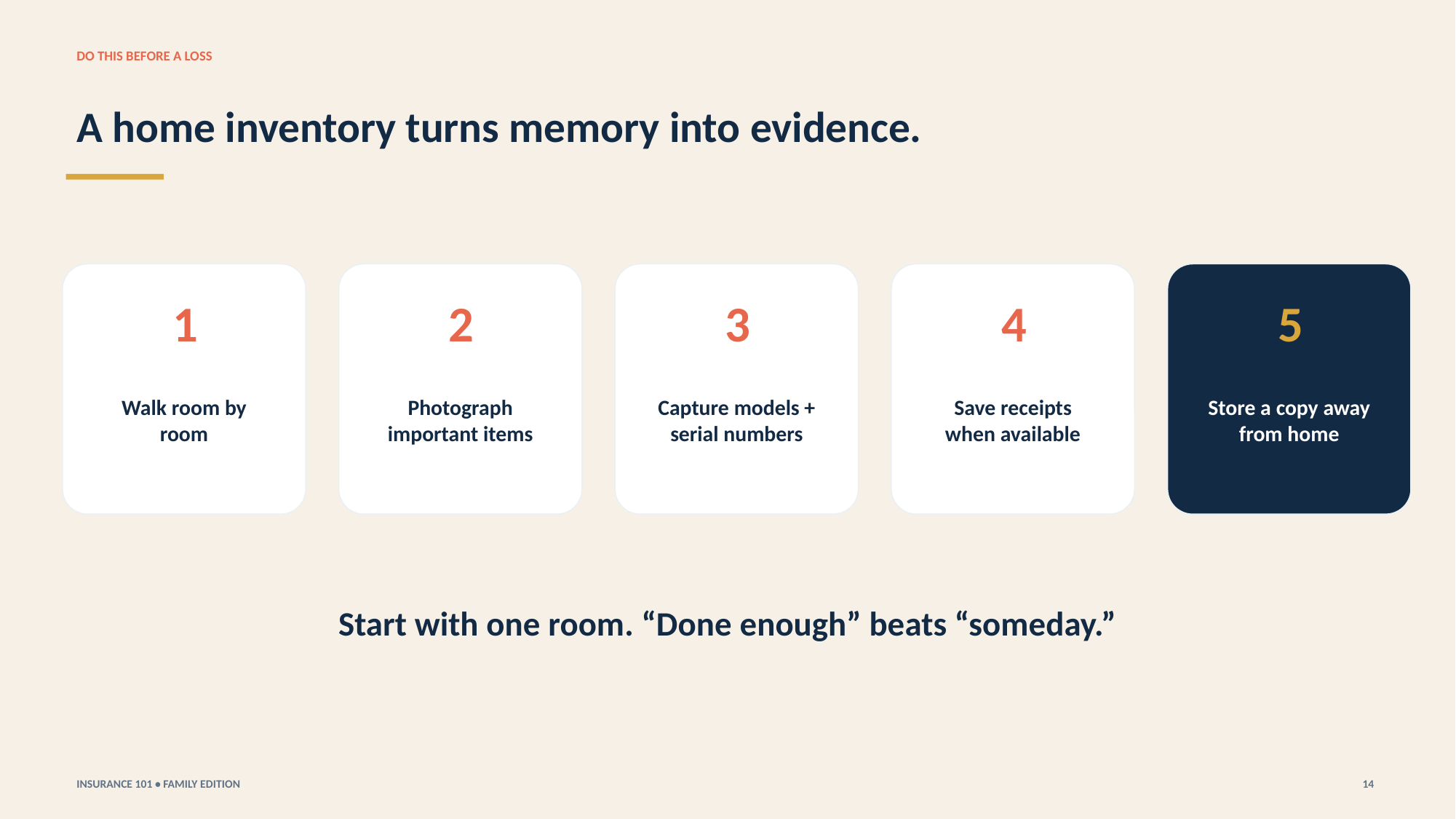

DO THIS BEFORE A LOSS
A home inventory turns memory into evidence.

1
2
3
4
5
Walk room by room
Photograph important items
Capture models + serial numbers
Save receipts when available
Store a copy away from home
Start with one room. “Done enough” beats “someday.”
INSURANCE 101 • FAMILY EDITION
14